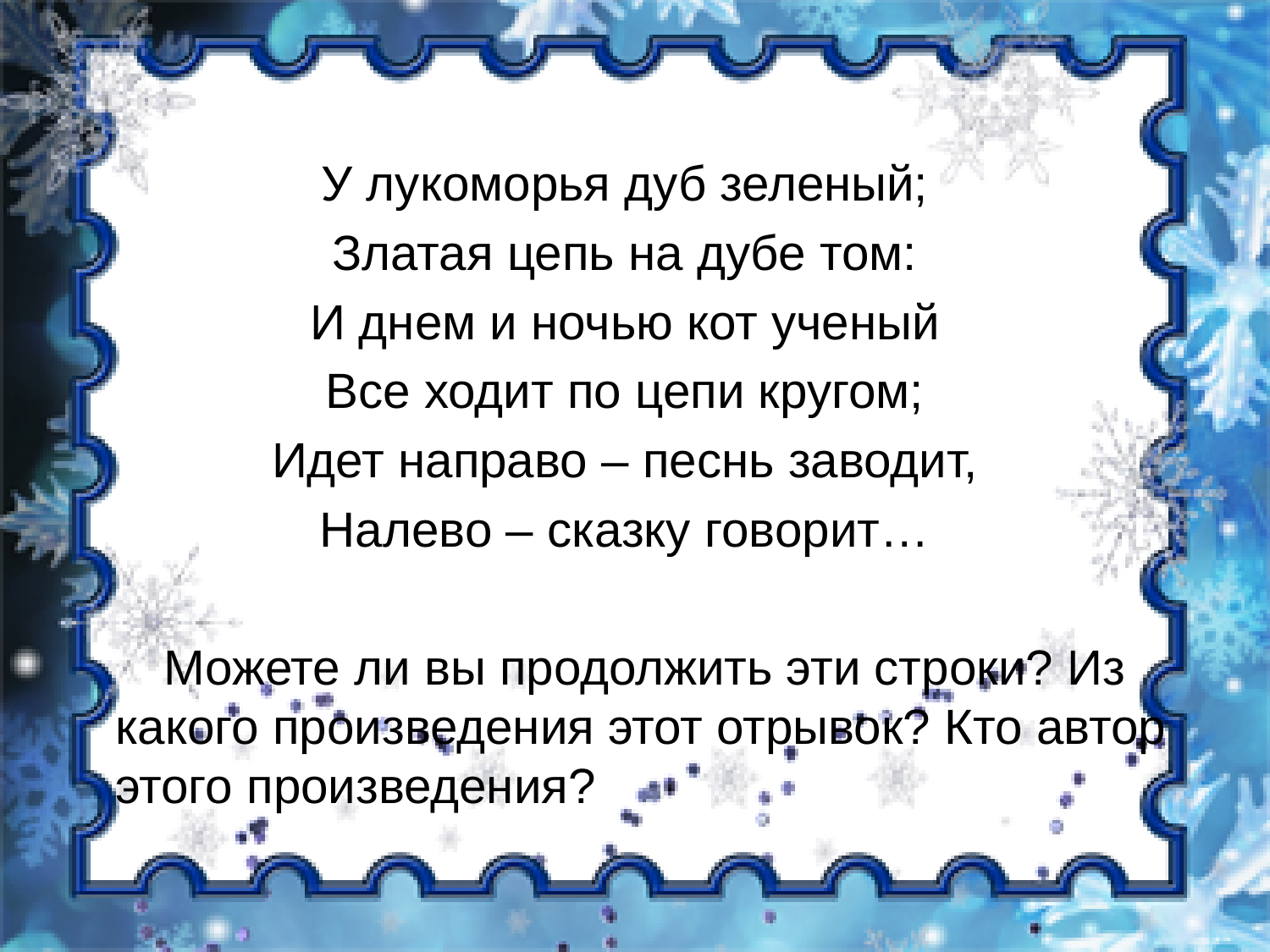

У лукоморья дуб зеленый;
Златая цепь на дубе том:
И днем и ночью кот ученый
Все ходит по цепи кругом;
Идет направо – песнь заводит,
Налево – сказку говорит…

       Можете ли вы продолжить эти строки? Из какого произведения этот отрывок? Кто автор этого произведения?